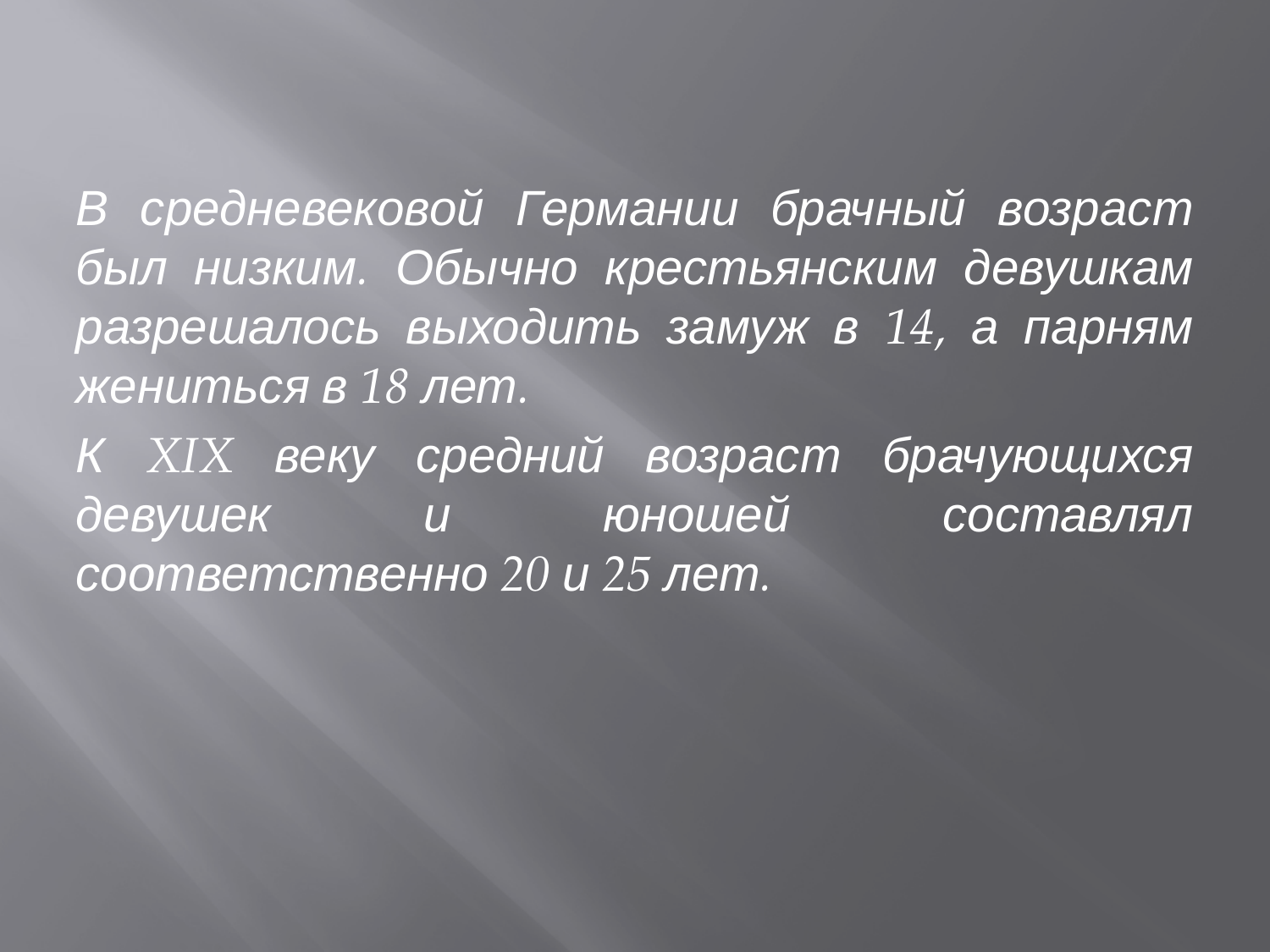

В средневековой Германии брачный возраст был низким. Обычно крестьянским девушкам разрешалось выходить замуж в 14, а парням жениться в 18 лет.
К XIX веку средний возраст брачующихся девушек и юношей составлял соответственно 20 и 25 лет.